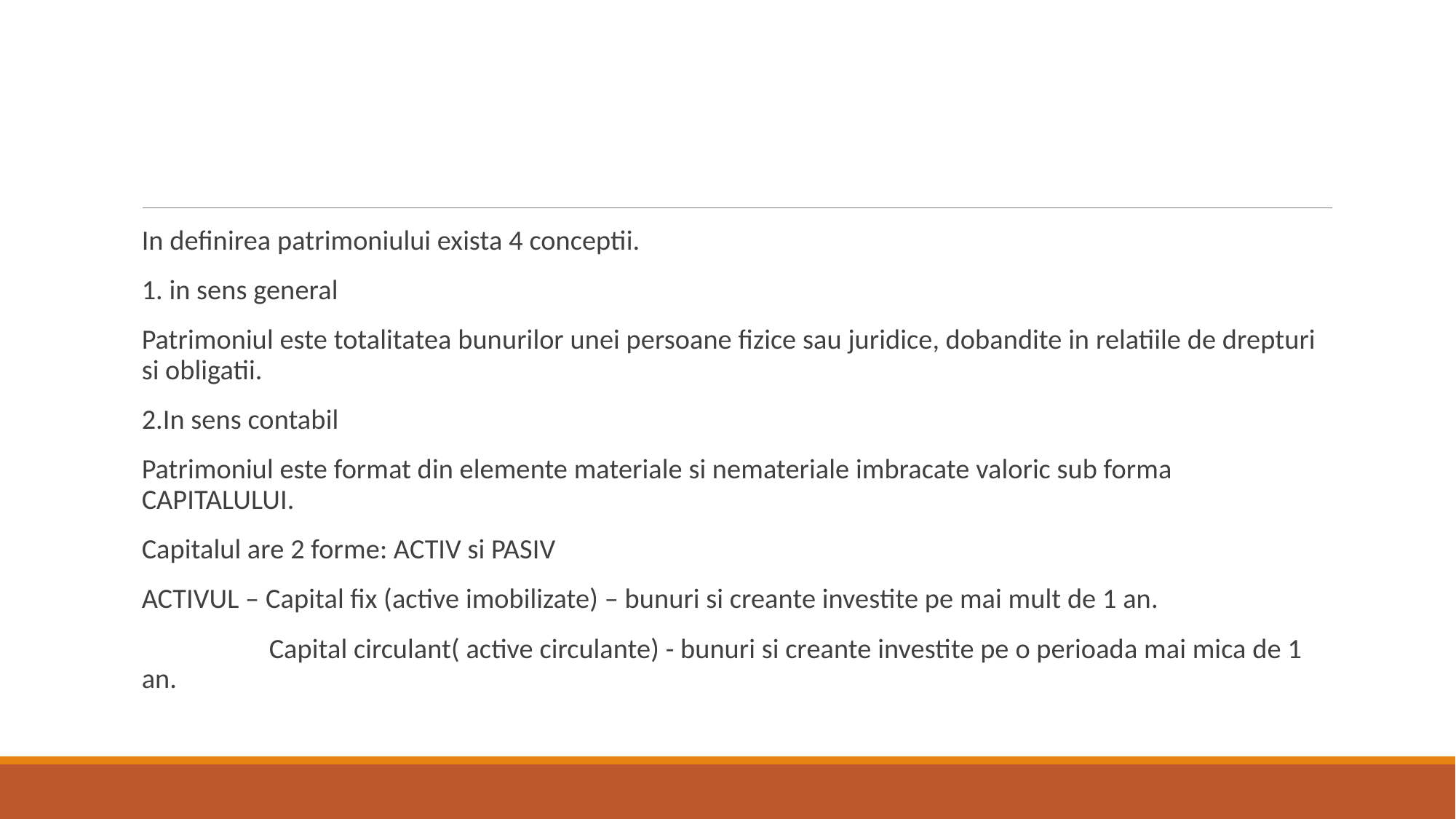

#
In definirea patrimoniului exista 4 conceptii.
1. in sens general
Patrimoniul este totalitatea bunurilor unei persoane fizice sau juridice, dobandite in relatiile de drepturi si obligatii.
2.In sens contabil
Patrimoniul este format din elemente materiale si nemateriale imbracate valoric sub forma CAPITALULUI.
Capitalul are 2 forme: ACTIV si PASIV
ACTIVUL – Capital fix (active imobilizate) – bunuri si creante investite pe mai mult de 1 an.
                    Capital circulant( active circulante) - bunuri si creante investite pe o perioada mai mica de 1 an.